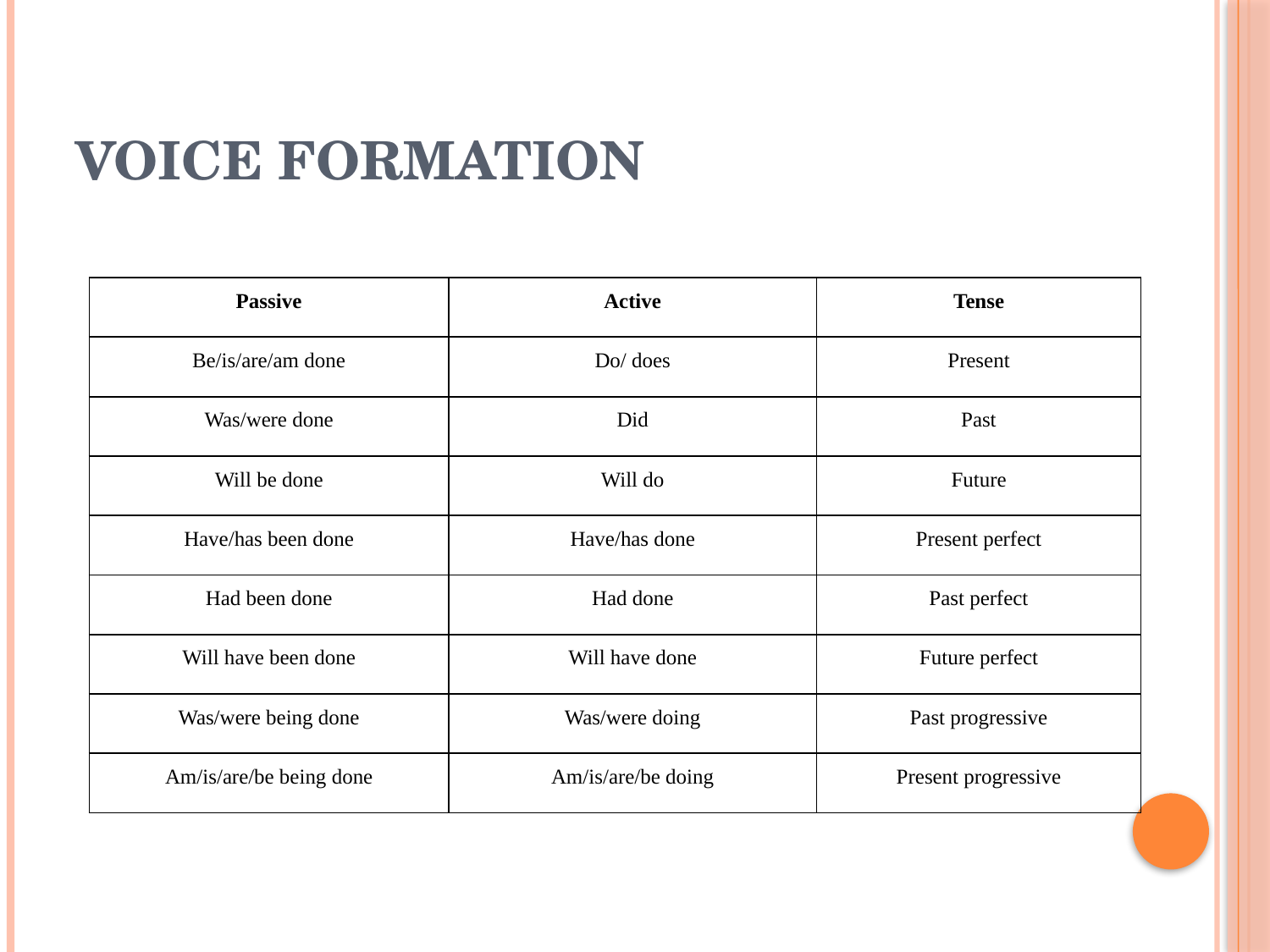

# Voice Formation
| Passive | Active | Tense |
| --- | --- | --- |
| Be/is/are/am done | Do/ does | Present |
| Was/were done | Did | Past |
| Will be done | Will do | Future |
| Have/has been done | Have/has done | Present perfect |
| Had been done | Had done | Past perfect |
| Will have been done | Will have done | Future perfect |
| Was/were being done | Was/were doing | Past progressive |
| Am/is/are/be being done | Am/is/are/be doing | Present progressive |